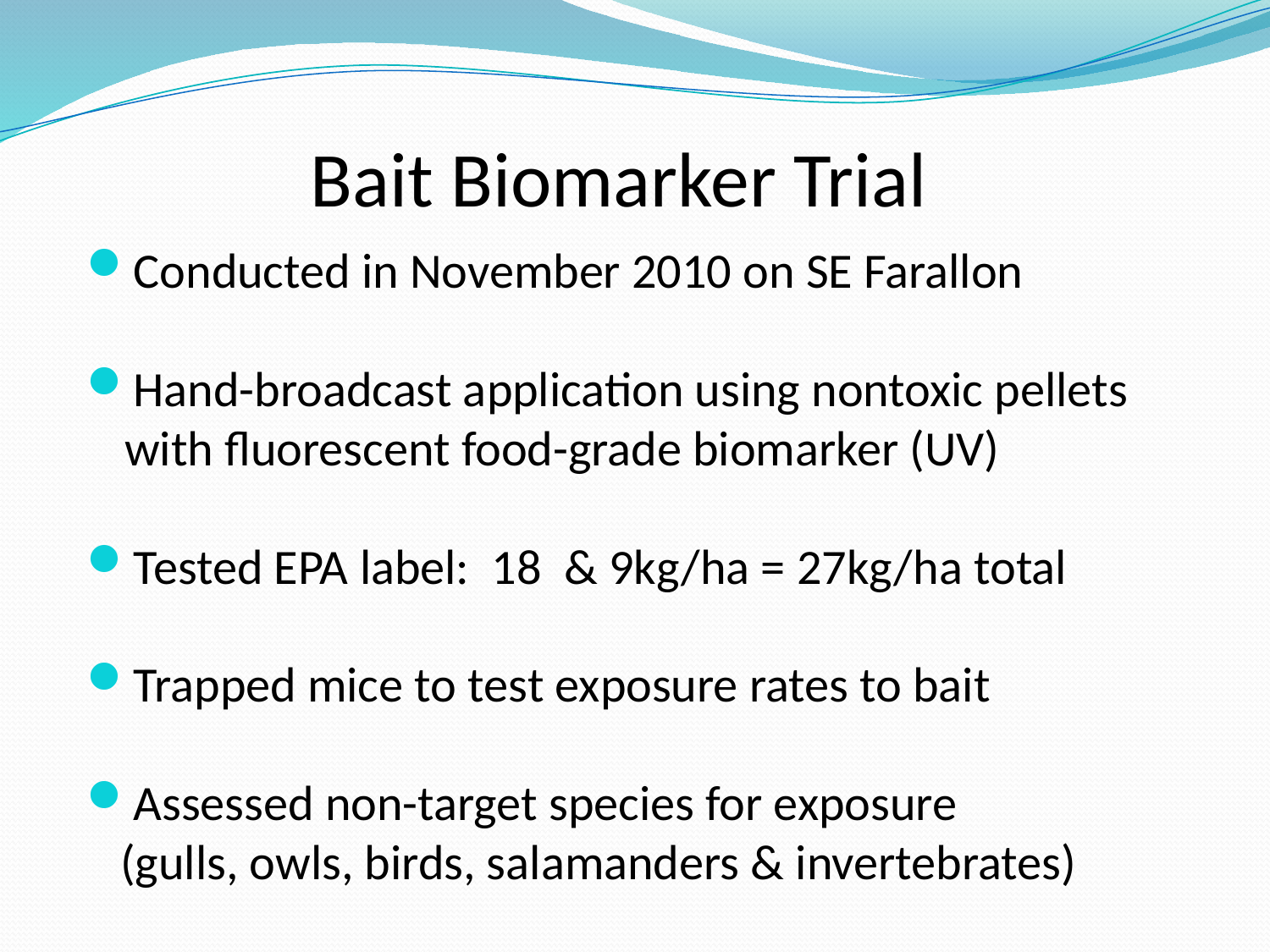

# Bait Biomarker Trial
Conducted in November 2010 on SE Farallon

Hand-broadcast application using nontoxic pellets with fluorescent food-grade biomarker (UV)

Tested EPA label:  18  & 9kg/ha = 27kg/ha total

Trapped mice to test exposure rates to bait

Assessed non-target species for exposure
   (gulls, owls, birds, salamanders & invertebrates)